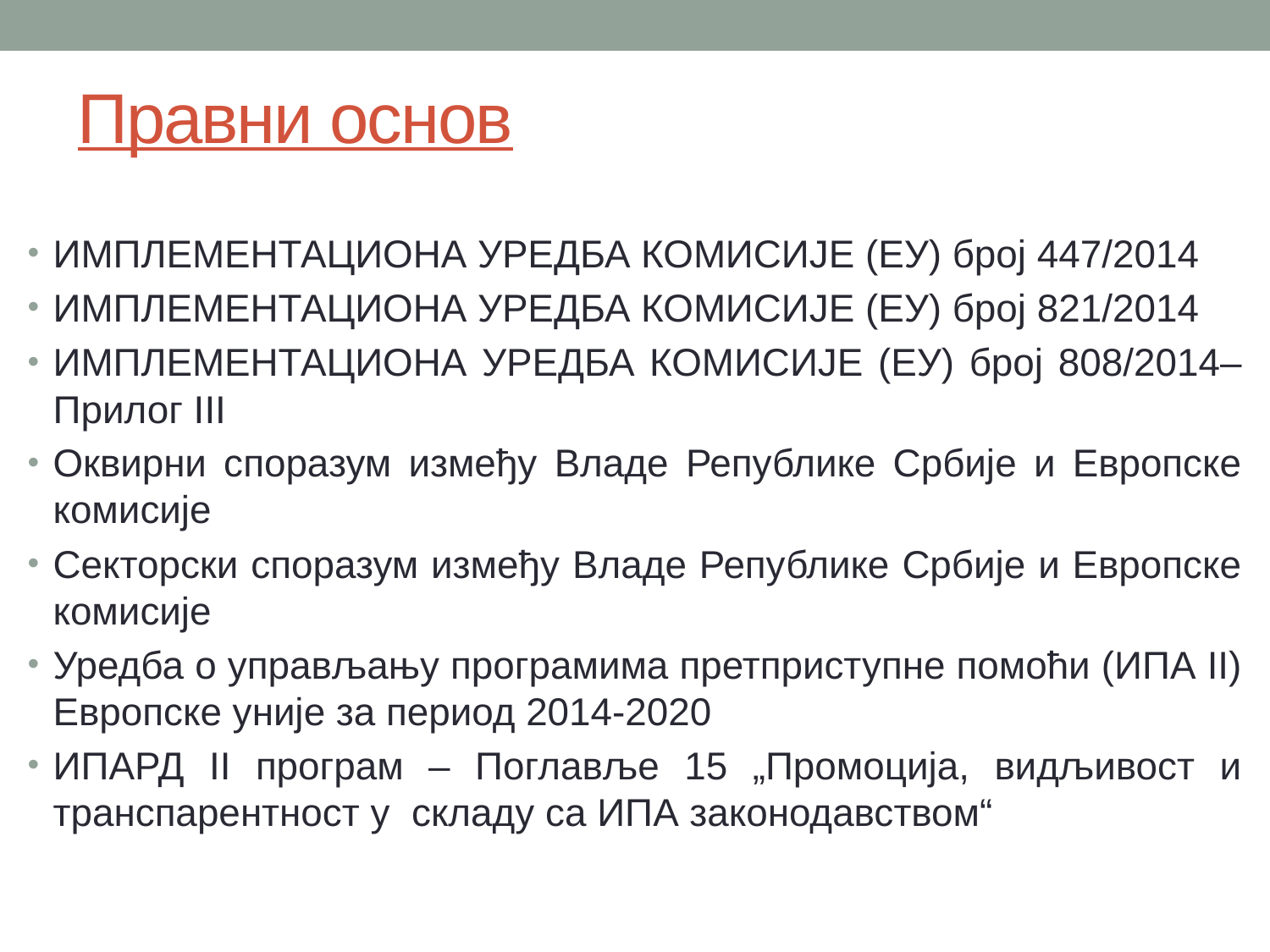

# Правни основ
ИМПЛЕМЕНТАЦИОНА УРЕДБА КОМИСИЈЕ (ЕУ) број 447/2014
ИМПЛЕМЕНТАЦИОНА УРЕДБА КОМИСИЈЕ (ЕУ) број 821/2014
ИМПЛЕМЕНТАЦИОНА УРЕДБА КОМИСИЈЕ (ЕУ) број 808/2014– Прилог III
Оквирни споразум између Владе Републике Србије и Европске комисије
Секторски споразум између Владе Републике Србије и Европске комисије
Уредба о управљању програмима претприступне помоћи (ИПА II) Европске уније за период 2014-2020
ИПАРД II програм – Поглавље 15 „Промоција, видљивост и транспарентност у  складу са ИПА законодавством“